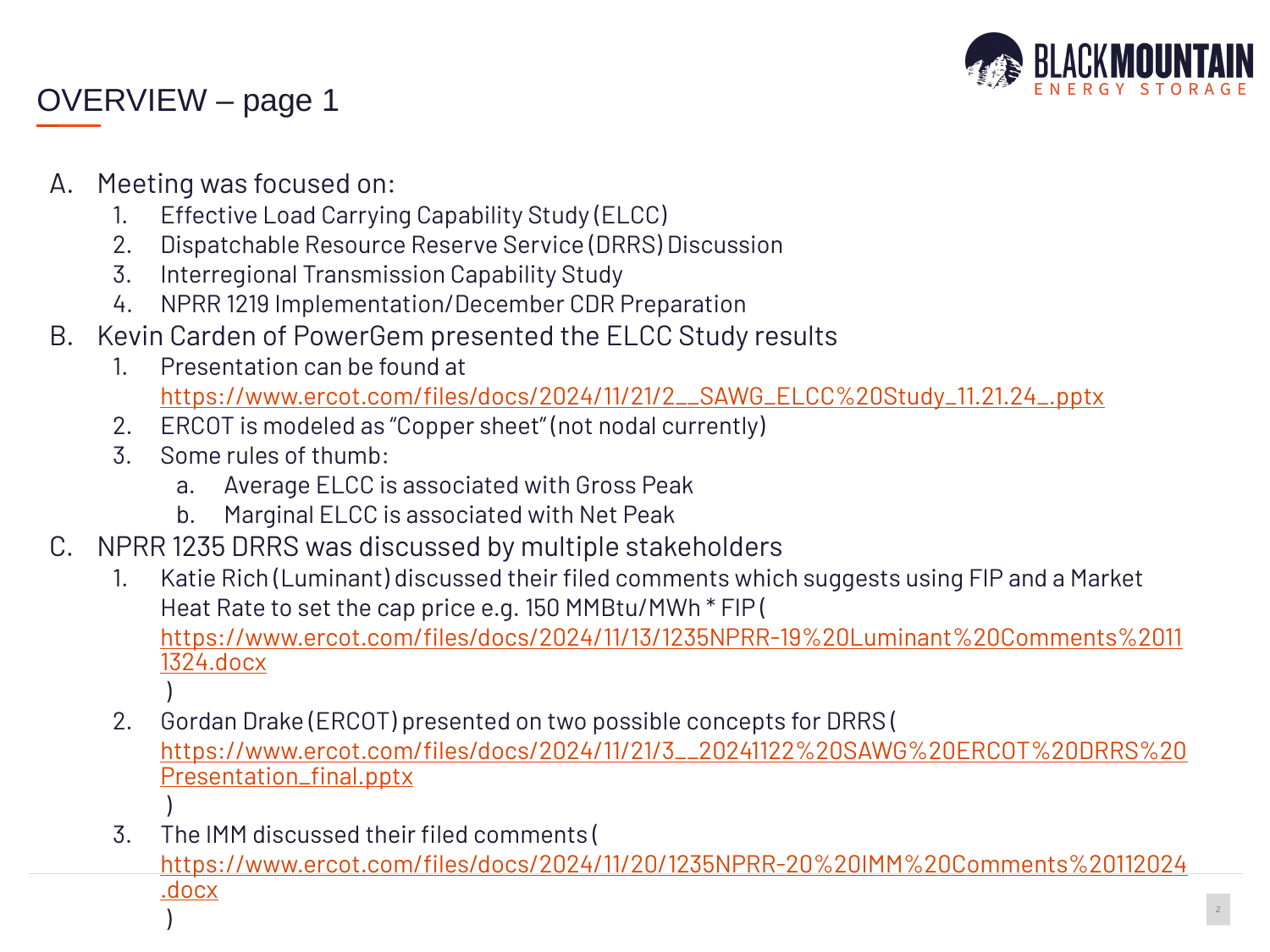

OVERVIEW – page 1
Meeting was focused on:
Effective Load Carrying Capability Study (ELCC)
Dispatchable Resource Reserve Service (DRRS) Discussion
Interregional Transmission Capability Study
NPRR 1219 Implementation/December CDR Preparation
Kevin Carden of PowerGem presented the ELCC Study results
Presentation can be found at https://www.ercot.com/files/docs/2024/11/21/2__SAWG_ELCC%20Study_11.21.24_.pptx
ERCOT is modeled as “Copper sheet” (not nodal currently)
Some rules of thumb:
Average ELCC is associated with Gross Peak
Marginal ELCC is associated with Net Peak
NPRR 1235 DRRS was discussed by multiple stakeholders
Katie Rich (Luminant) discussed their filed comments which suggests using FIP and a Market Heat Rate to set the cap price e.g. 150 MMBtu/MWh * FIP (https://www.ercot.com/files/docs/2024/11/13/1235NPRR-19%20Luminant%20Comments%20111324.docx )
Gordan Drake (ERCOT) presented on two possible concepts for DRRS (https://www.ercot.com/files/docs/2024/11/21/3__20241122%20SAWG%20ERCOT%20DRRS%20Presentation_final.pptx )
The IMM discussed their filed comments (https://www.ercot.com/files/docs/2024/11/20/1235NPRR-20%20IMM%20Comments%20112024.docx )